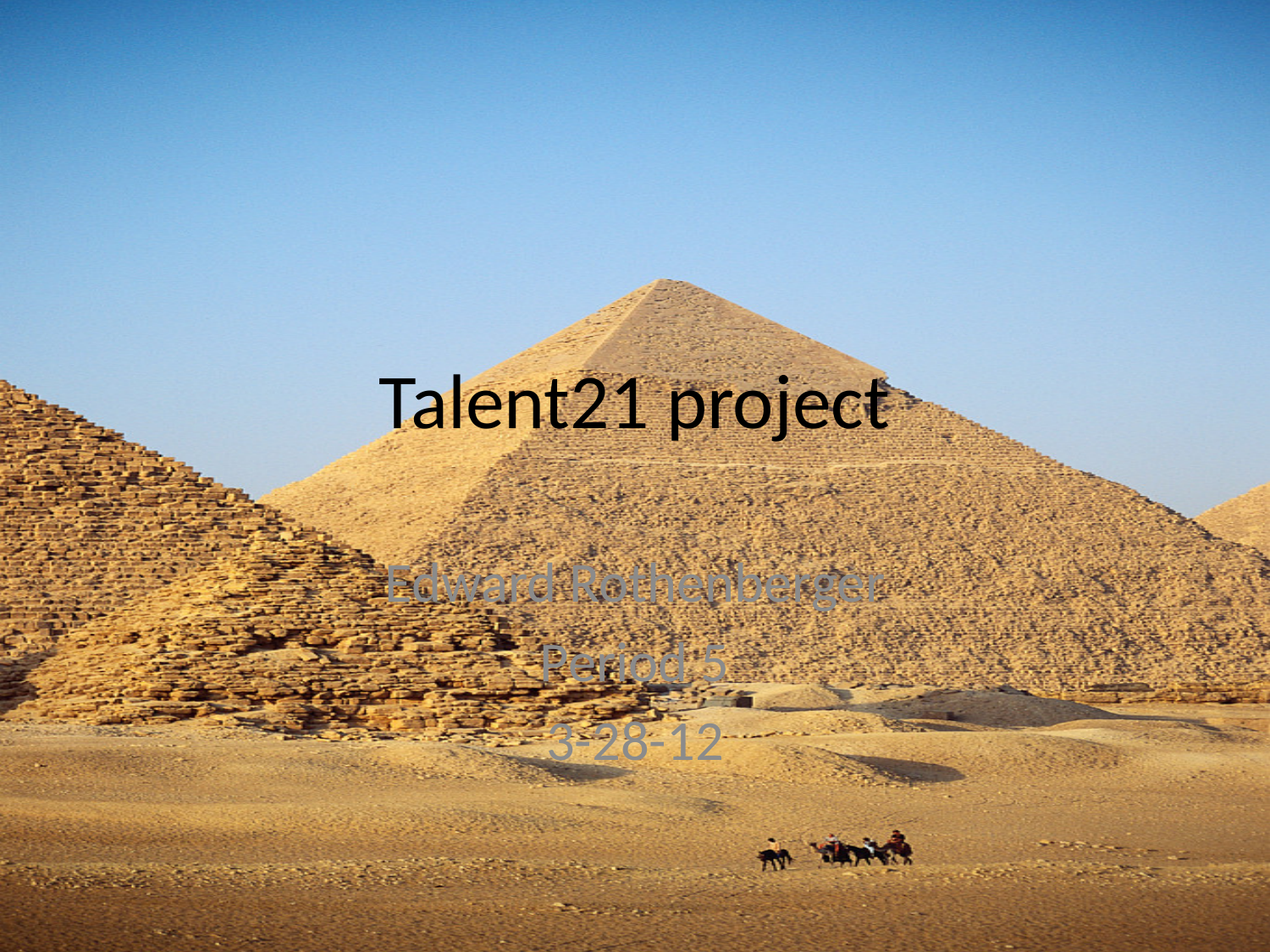

# Talent21 project
Edward Rothenberger
Period 5
3-28-12